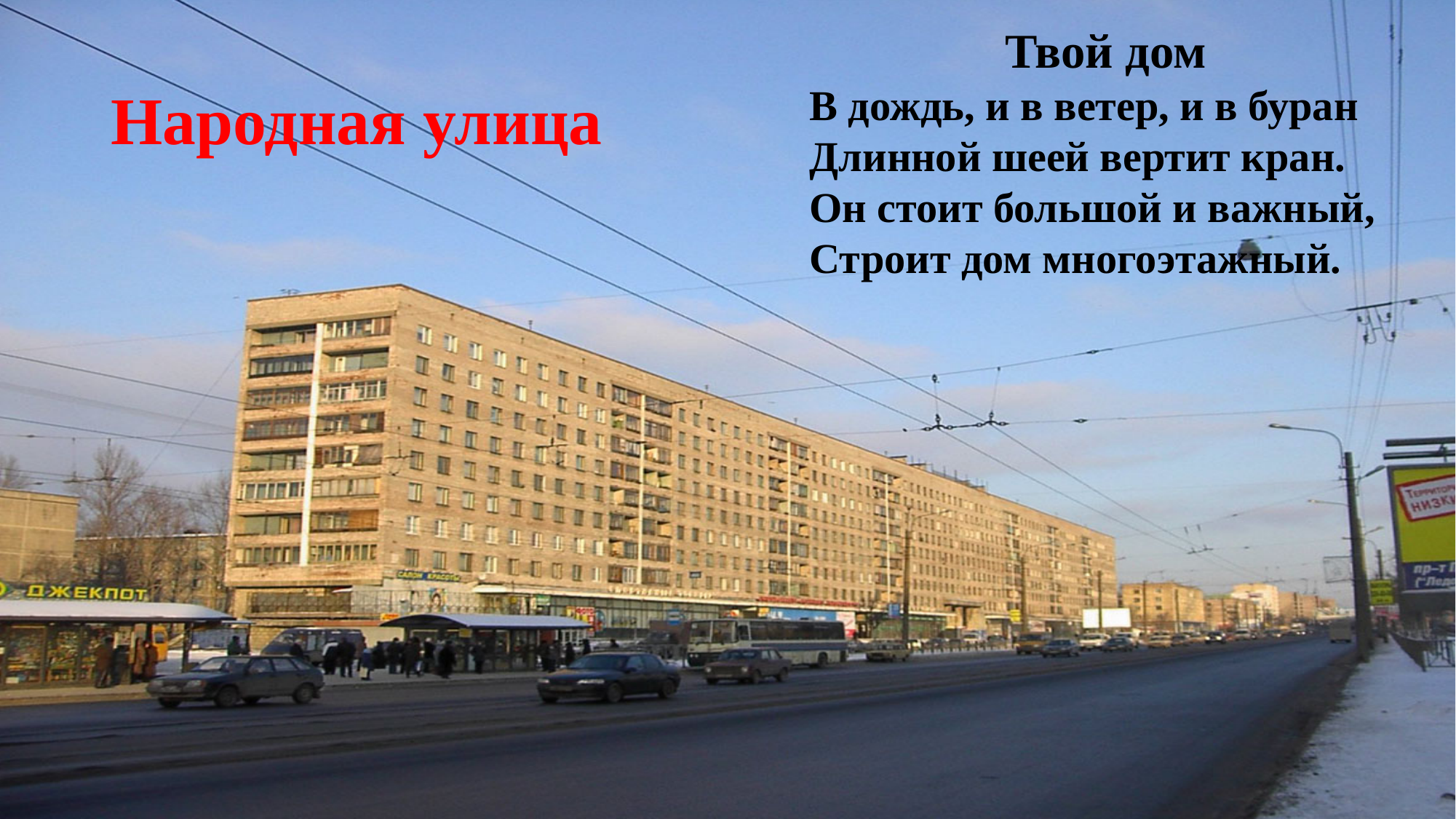

Твой дом
В дождь, и в ветер, и в буран
Длинной шеей вертит кран.
Он стоит большой и важный,
Строит дом многоэтажный.

# Народная улица